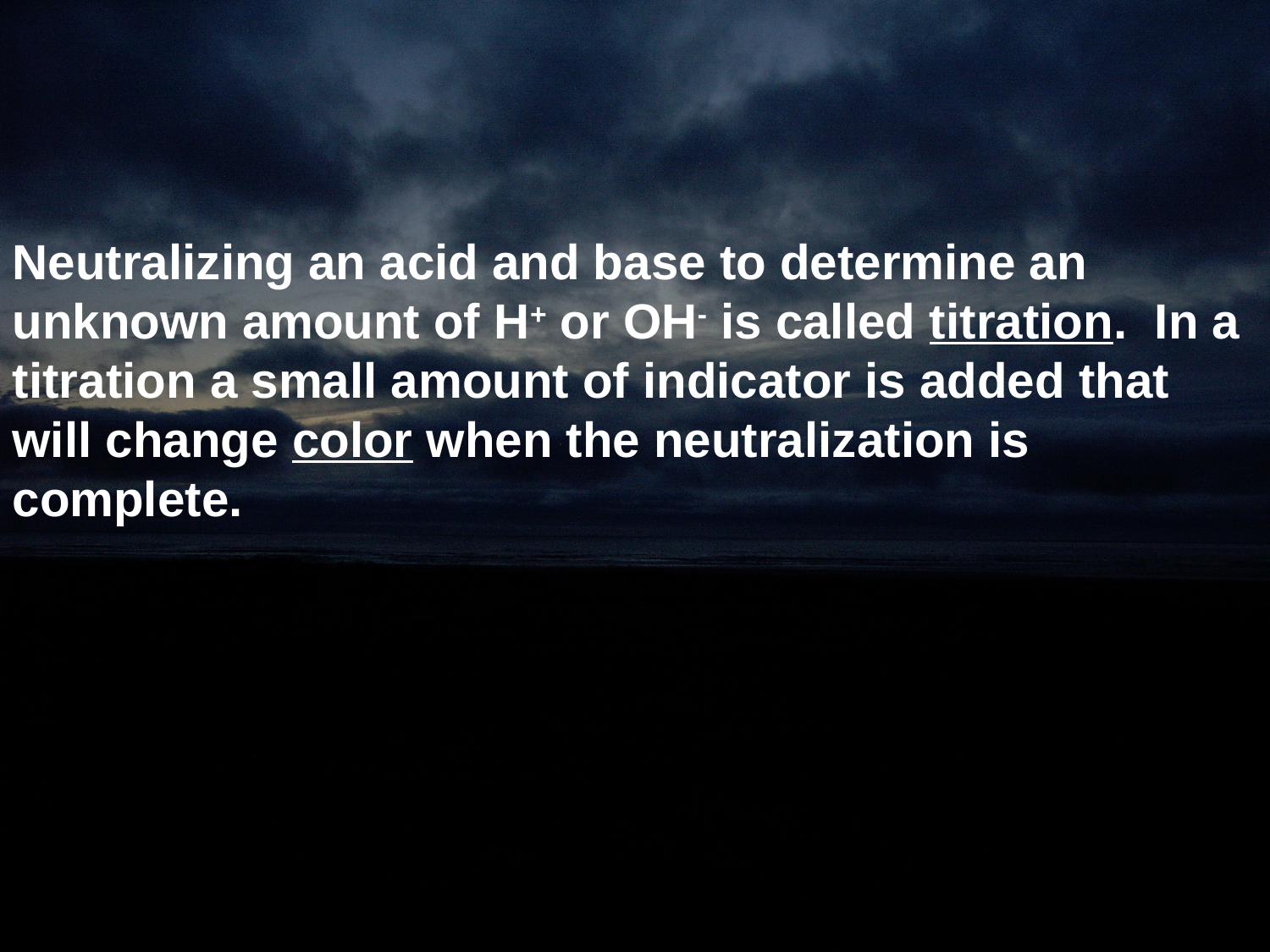

Neutralizing an acid and base to determine an unknown amount of H+ or OH- is called titration.  In a titration a small amount of indicator is added that will change color when the neutralization is complete.